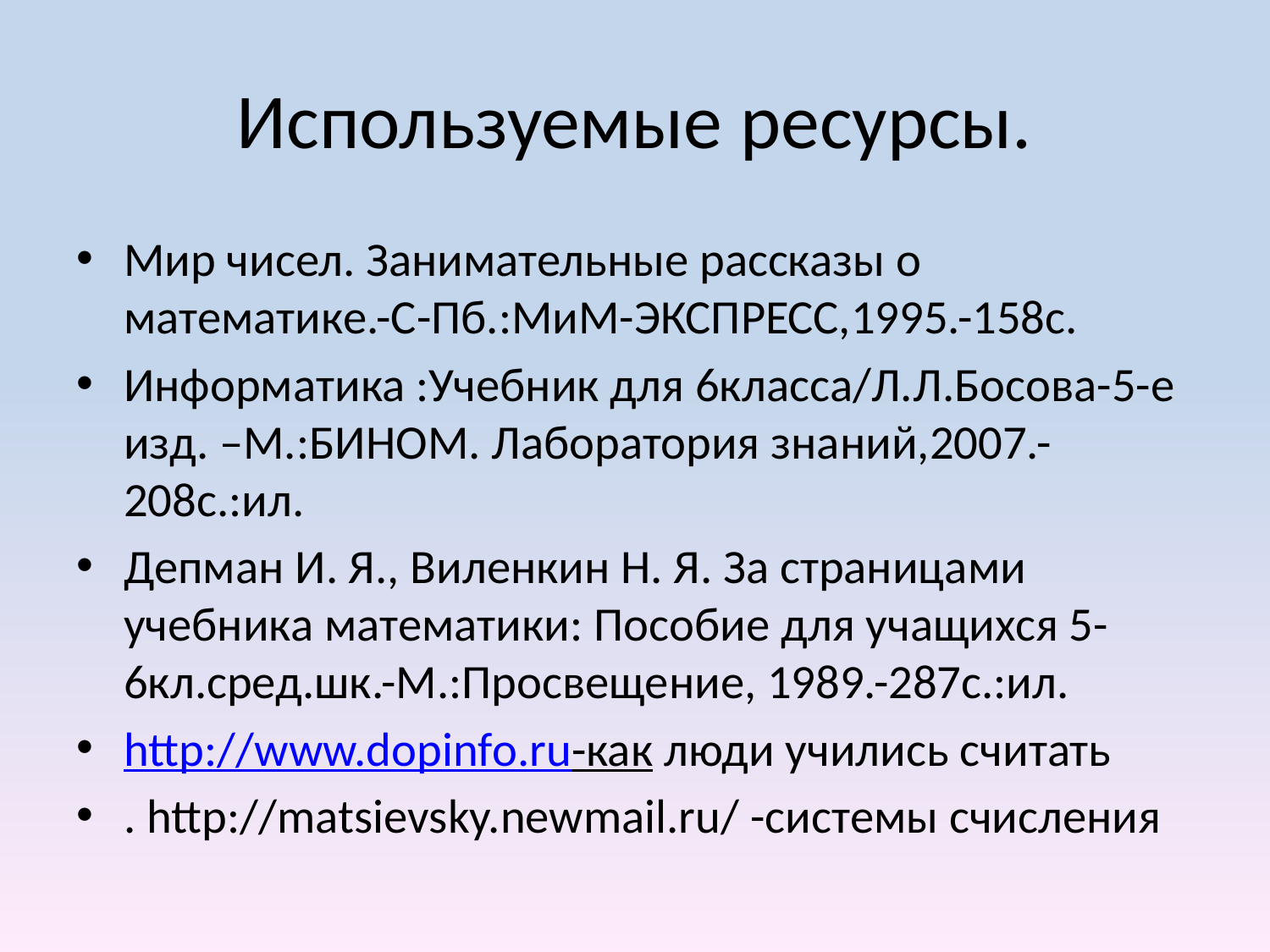

# Используемые ресурсы.
Мир чисел. Занимательные рассказы о математике.-С-Пб.:МиМ-ЭКСПРЕСС,1995.-158с.
Информатика :Учебник для 6класса/Л.Л.Босова-5-е изд. –М.:БИНОМ. Лаборатория знаний,2007.-208с.:ил.
Депман И. Я., Виленкин Н. Я. За страницами учебника математики: Пособие для учащихся 5-6кл.сред.шк.-М.:Просвещение, 1989.-287с.:ил.
http://www.dopinfo.ru-как люди учились считать
. http://matsievsky.newmail.ru/ -системы счисления